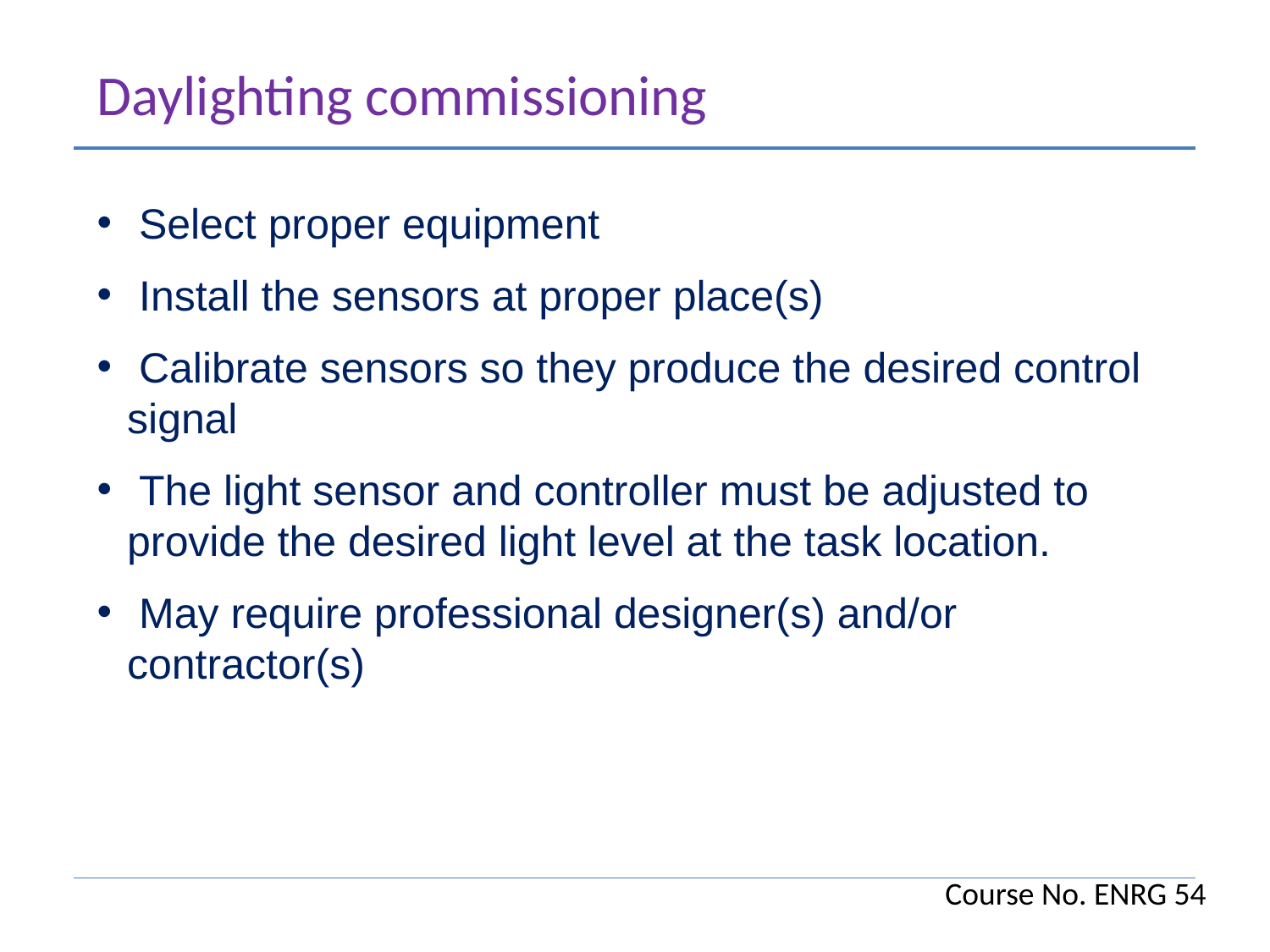

Daylighting commissioning
 Select proper equipment
 Install the sensors at proper place(s)
 Calibrate sensors so they produce the desired control signal
 The light sensor and controller must be adjusted to provide the desired light level at the task location.
 May require professional designer(s) and/or contractor(s)
Course No. ENRG 54